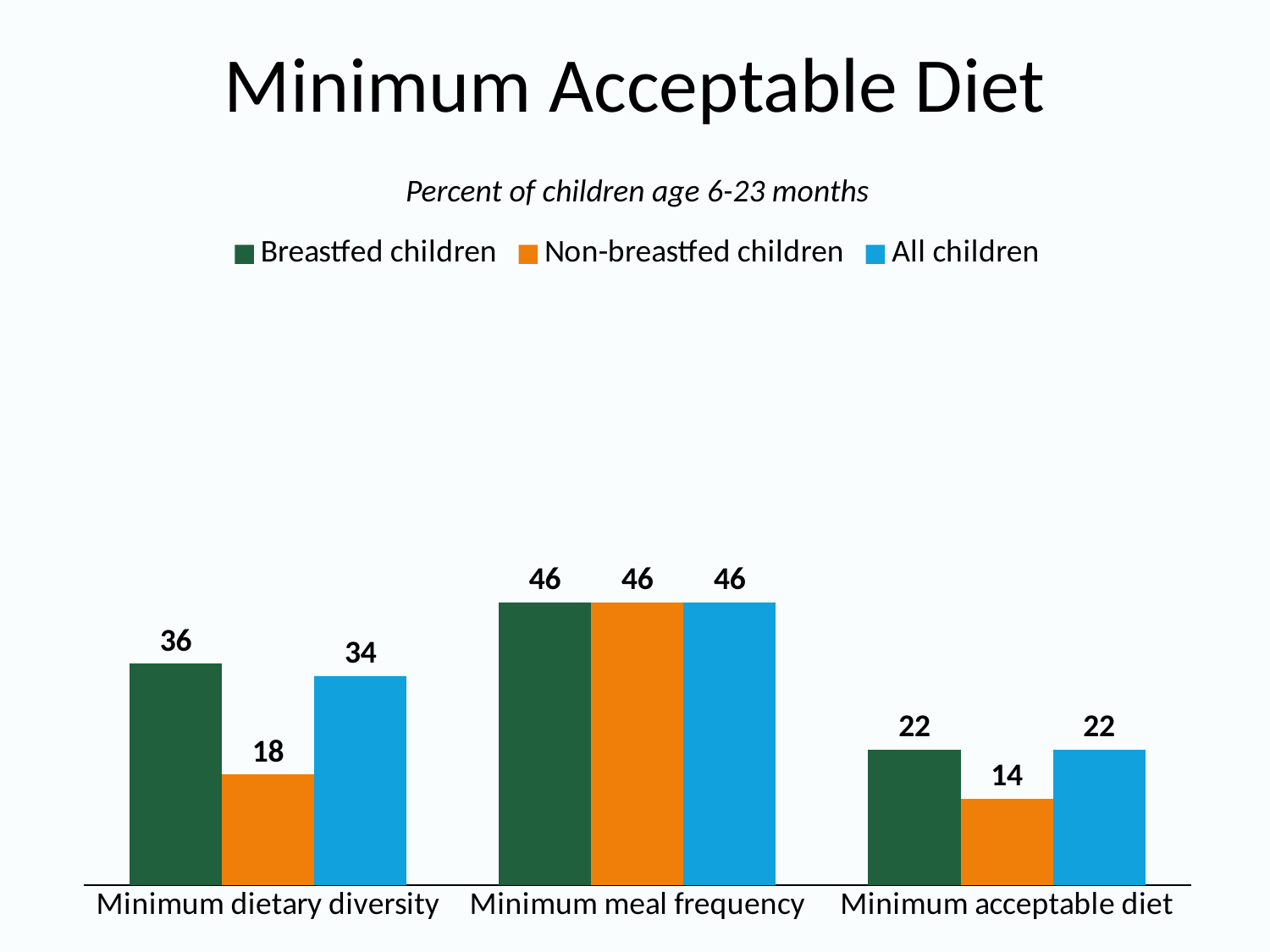

# Minimum Acceptable Diet
Percent of children age 6-23 months

### Chart

| Category | Breastfed children | Non-breastfed children | All children |
|---|---|---|---|
| Minimum dietary diversity | 36.0 | 18.0 | 34.0 |
| Minimum meal frequency | 46.0 | 46.0 | 46.0 |
| Minimum acceptable diet | 22.0 | 14.0 | 22.0 |